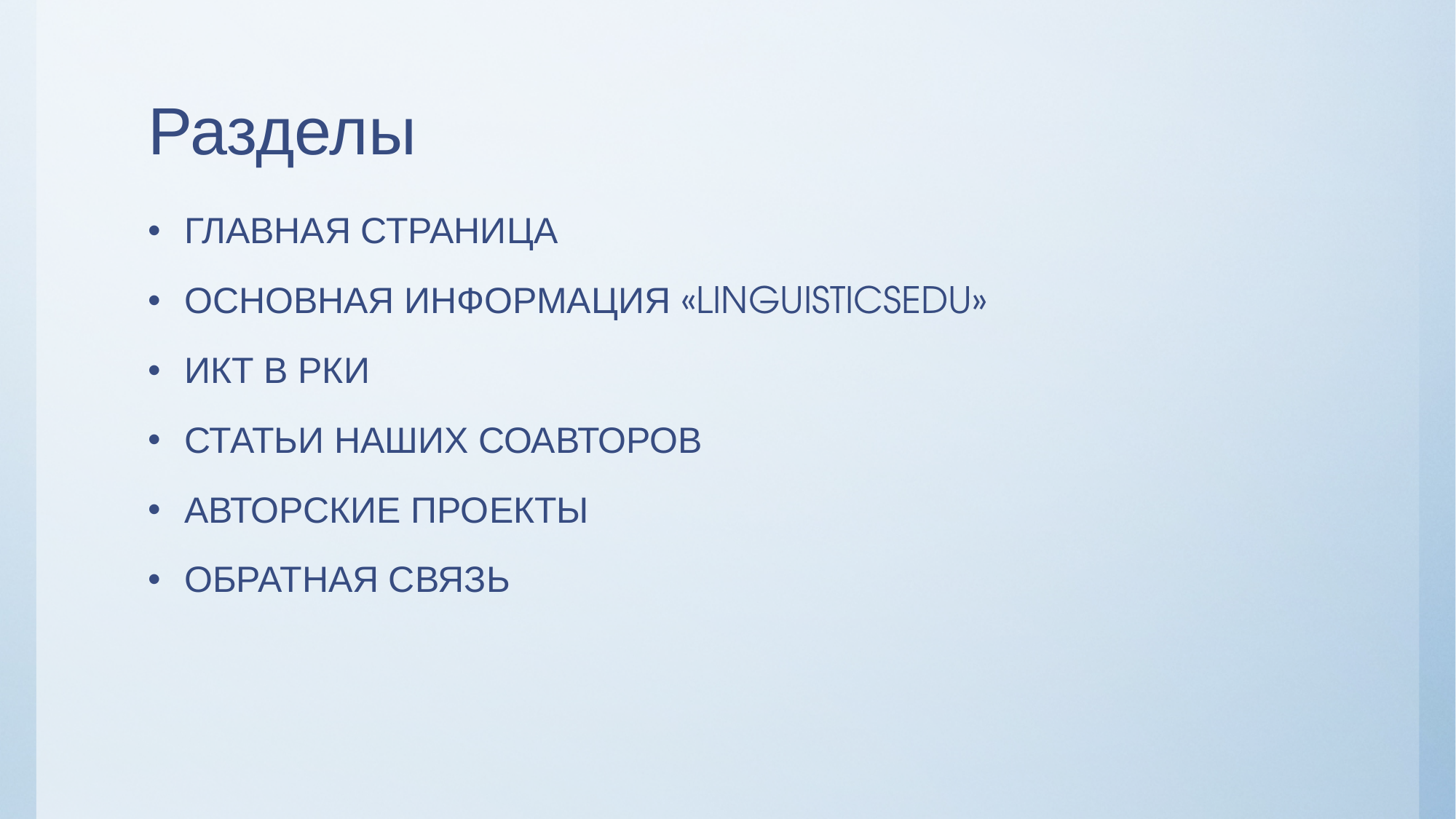

# Разделы
ГЛАВНАЯ СТРАНИЦА
ОСНОВНАЯ ИНФОРМАЦИЯ «LINGUISTICSEDU»
ИКТ В РКИ
СТАТЬИ НАШИХ СОАВТОРОВ
АВТОРСКИЕ ПРОЕКТЫ
ОБРАТНАЯ СВЯЗЬ